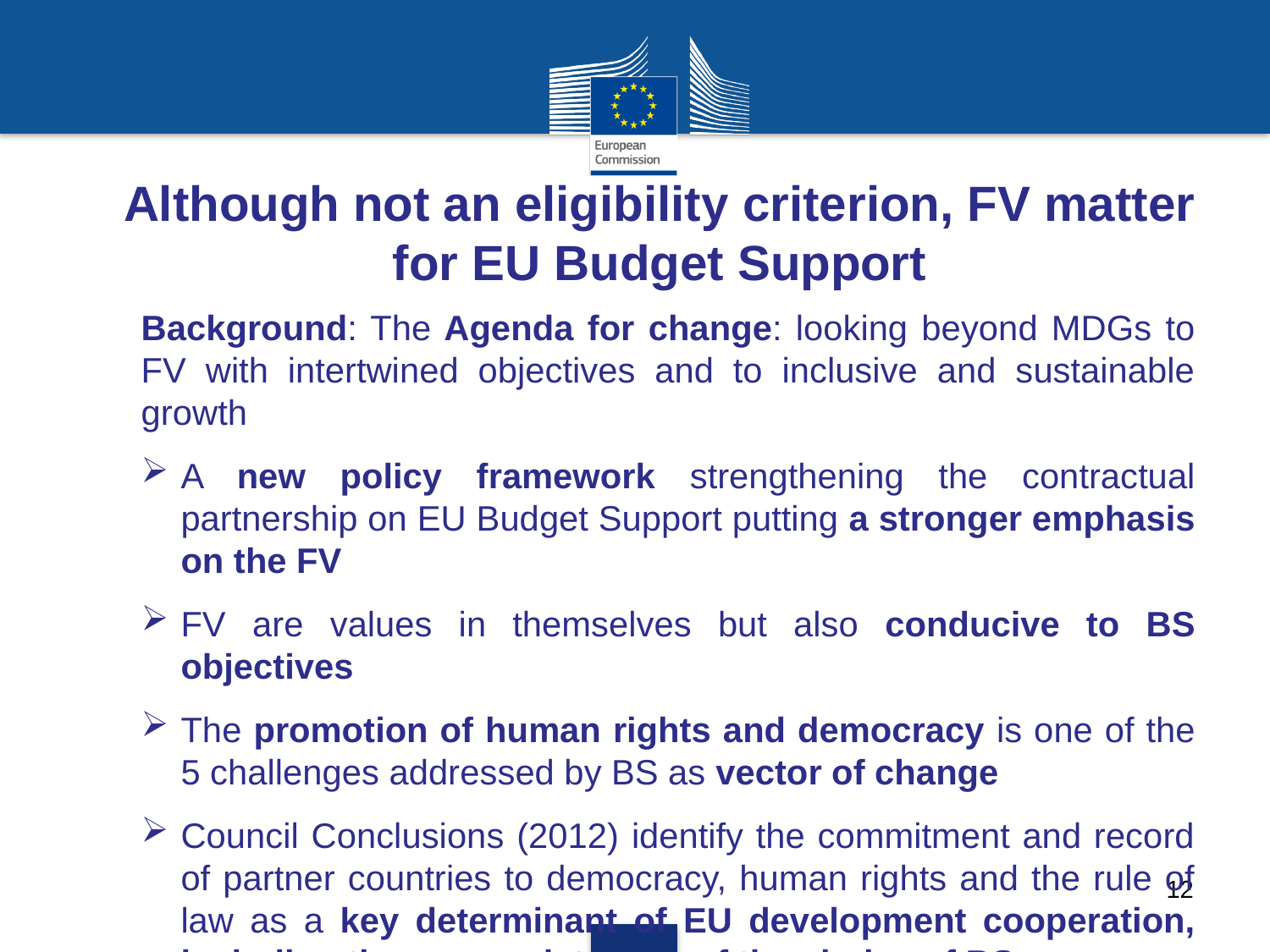

# Although not an eligibility criterion, FV matter for EU Budget Support
Background: The Agenda for change: looking beyond MDGs to FV with intertwined objectives and to inclusive and sustainable growth
A new policy framework strengthening the contractual partnership on EU Budget Support putting a stronger emphasis on the FV
FV are values in themselves but also conducive to BS objectives
The promotion of human rights and democracy is one of the 5 challenges addressed by BS as vector of change
Council Conclusions (2012) identify the commitment and record of partner countries to democracy, human rights and the rule of law as a key determinant of EU development cooperation, including the appropriateness of the choice of BS

12